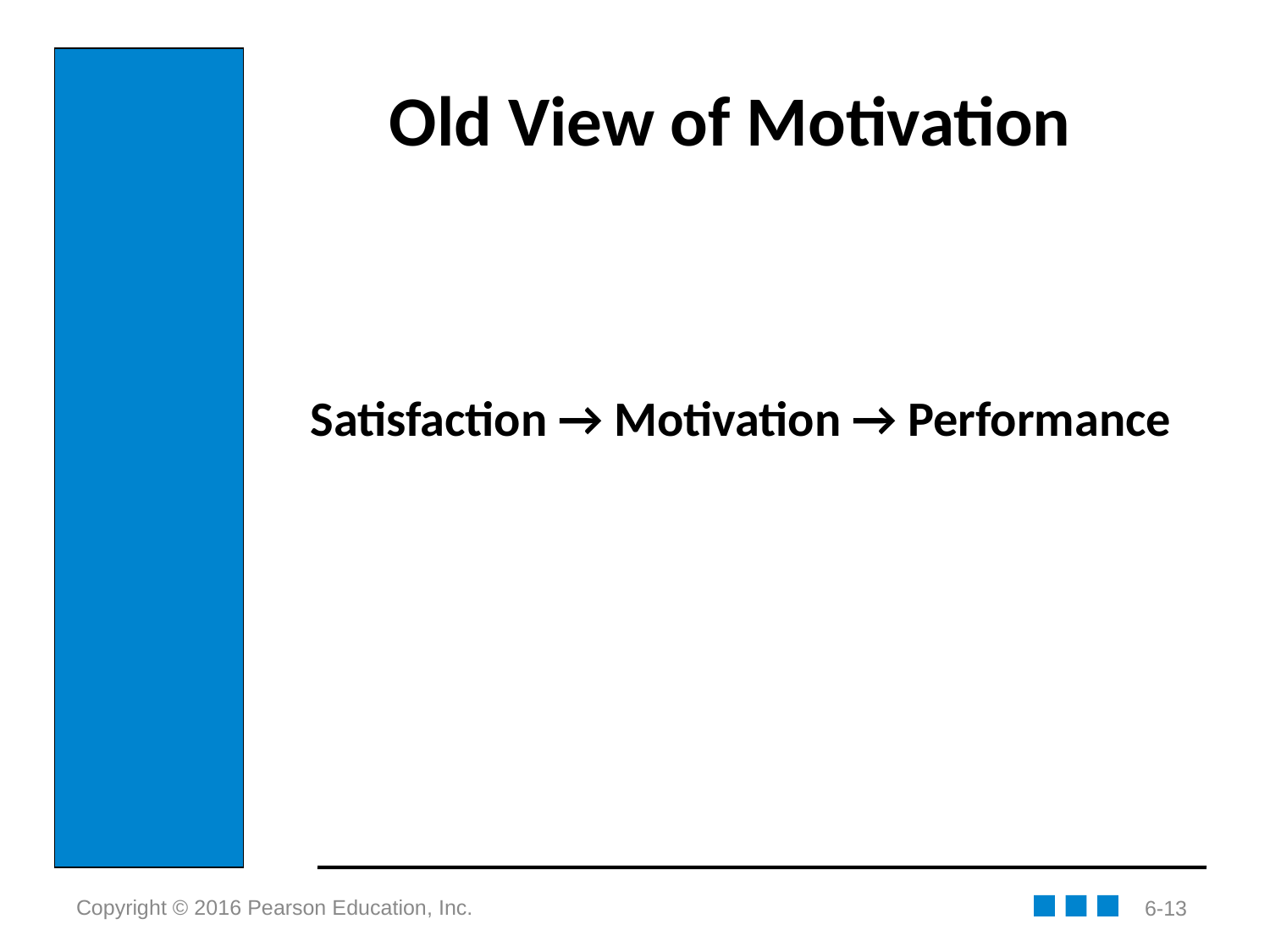

# Old View of Motivation

Satisfaction → Motivation → Performance

6-13
Copyright © 2016 Pearson Education, Inc.